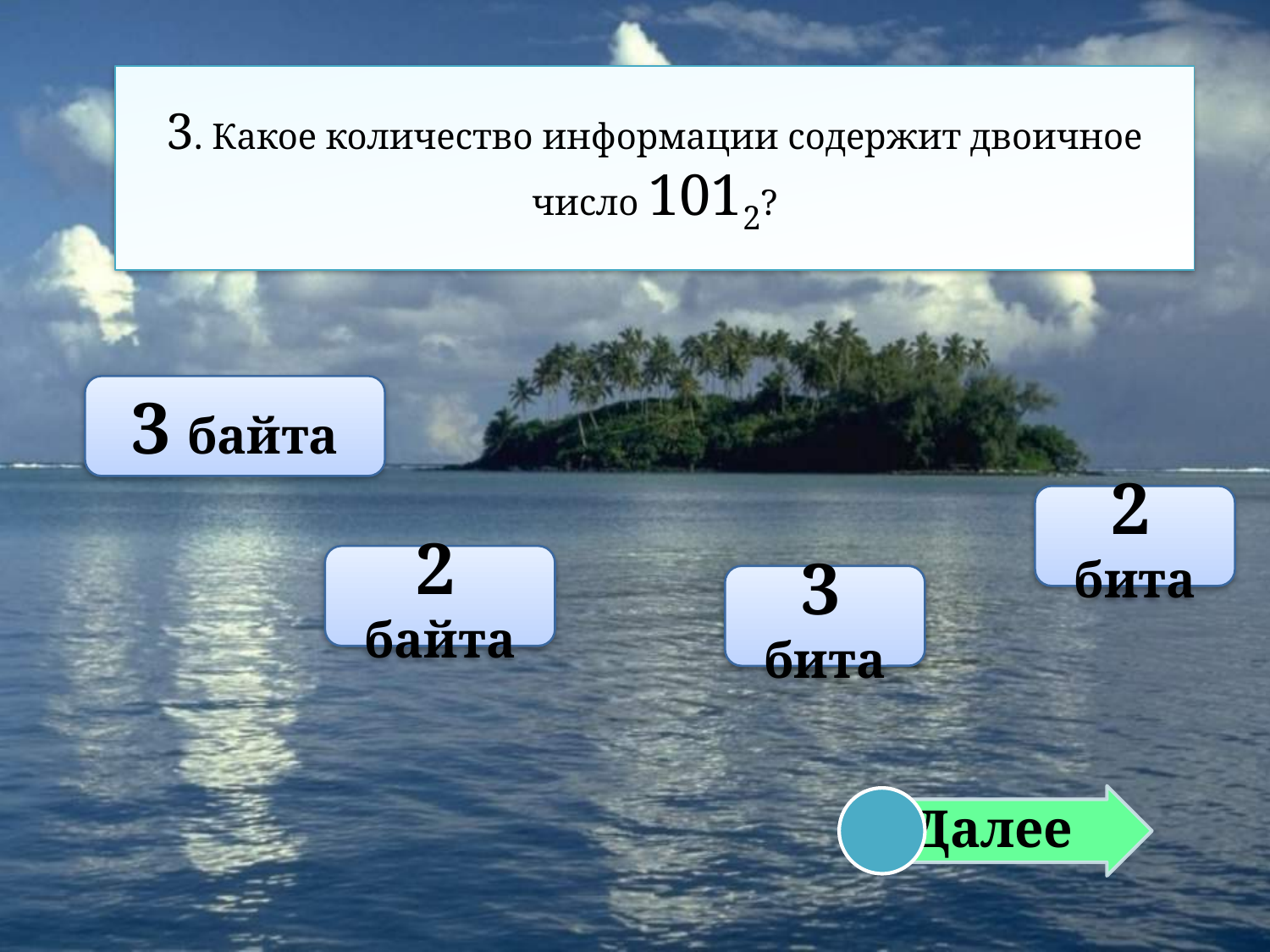

# 3. Какое количество информации содержит двоичное число 1012?
3  байта
2  бита
2  байта
3  бита
Далее